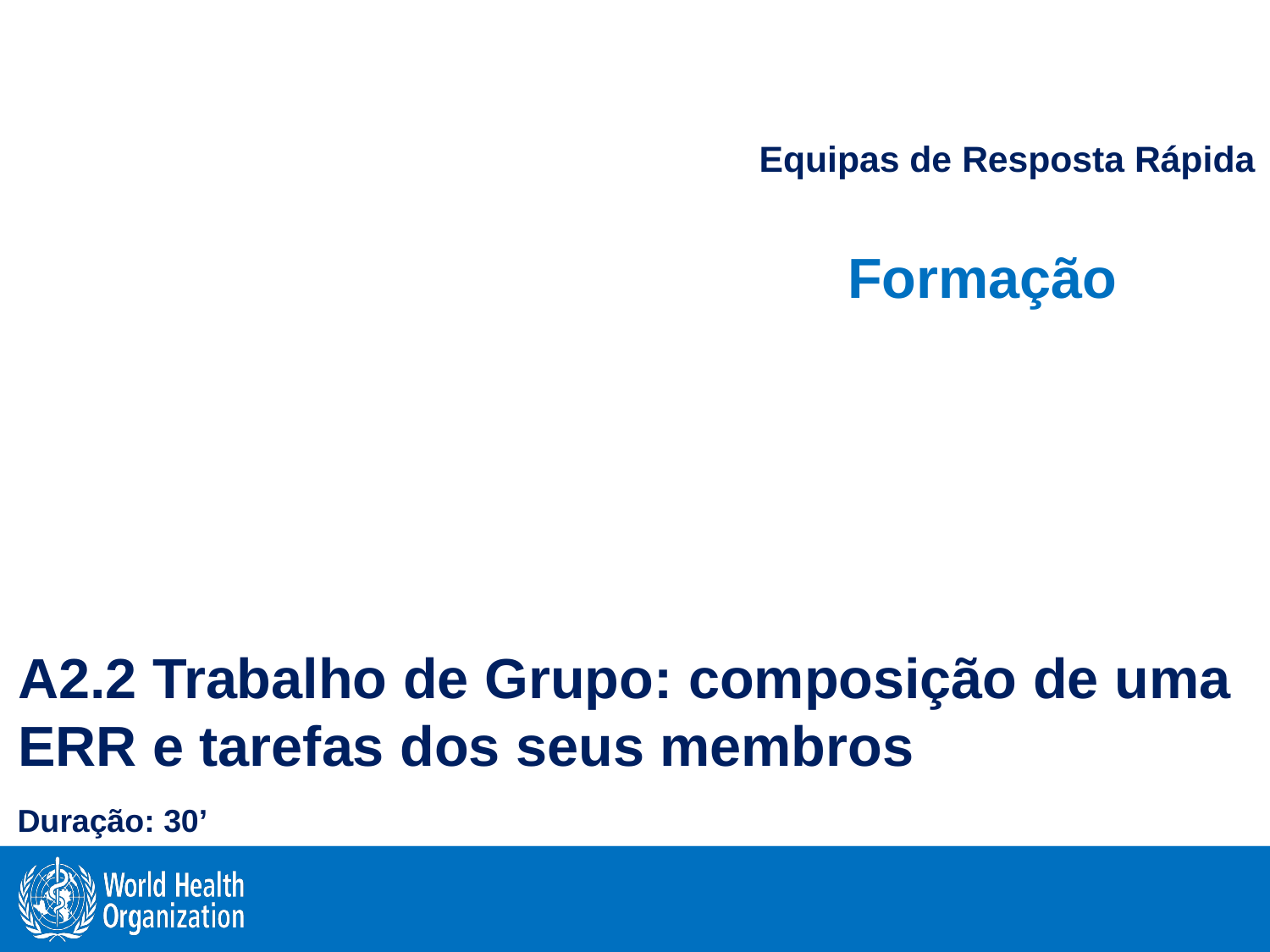

# Equipas de Resposta Rápida
Formação
A2.2 Trabalho de Grupo: composição de uma ERR e tarefas dos seus membros
Duração: 30’